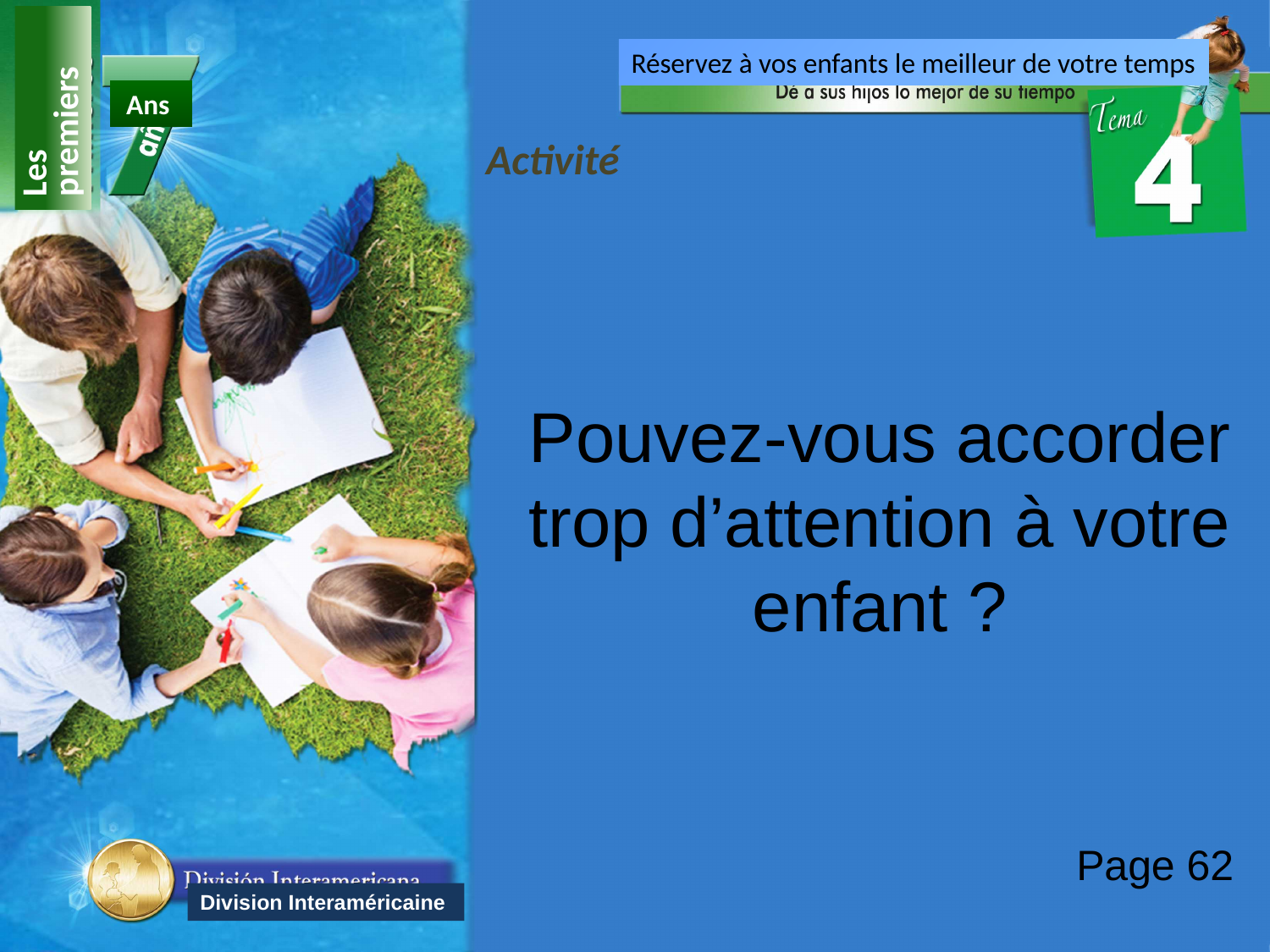

Réservez à vos enfants le meilleur de votre temps
Les premiers
Ans
Activité
Pouvez-vous accorder trop d’attention à votre enfant ?
Page 62
Division Interaméricaine